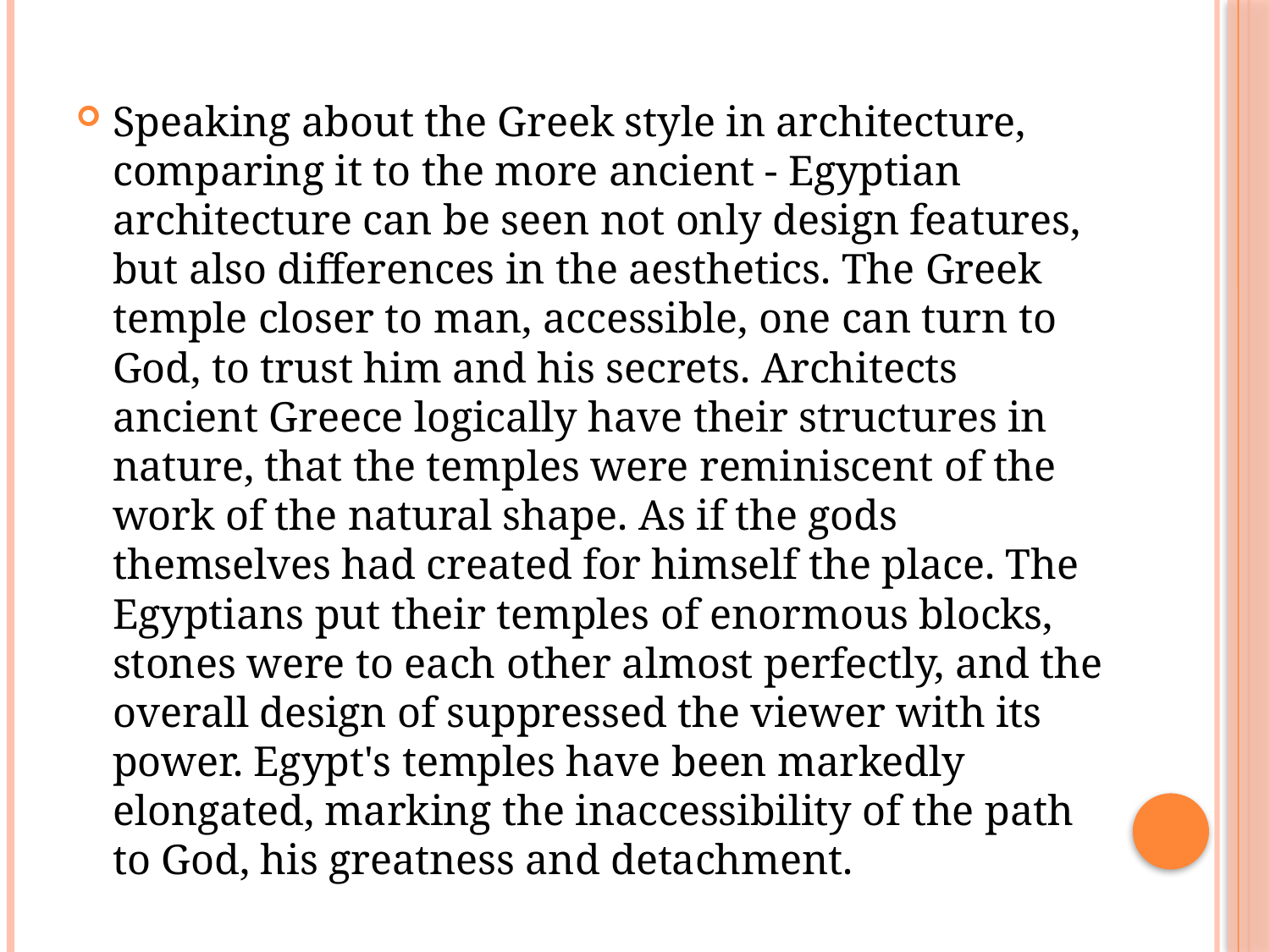

Speaking about the Greek style in architecture, comparing it to the more ancient - Egyptian architecture can be seen not only design features, but also differences in the aesthetics. The Greek temple closer to man, accessible, one can turn to God, to trust him and his secrets. Architects ancient Greece logically have their structures in nature, that the temples were reminiscent of the work of the natural shape. As if the gods themselves had created for himself the place. The Egyptians put their temples of enormous blocks, stones were to each other almost perfectly, and the overall design of suppressed the viewer with its power. Egypt's temples have been markedly elongated, marking the inaccessibility of the path to God, his greatness and detachment.